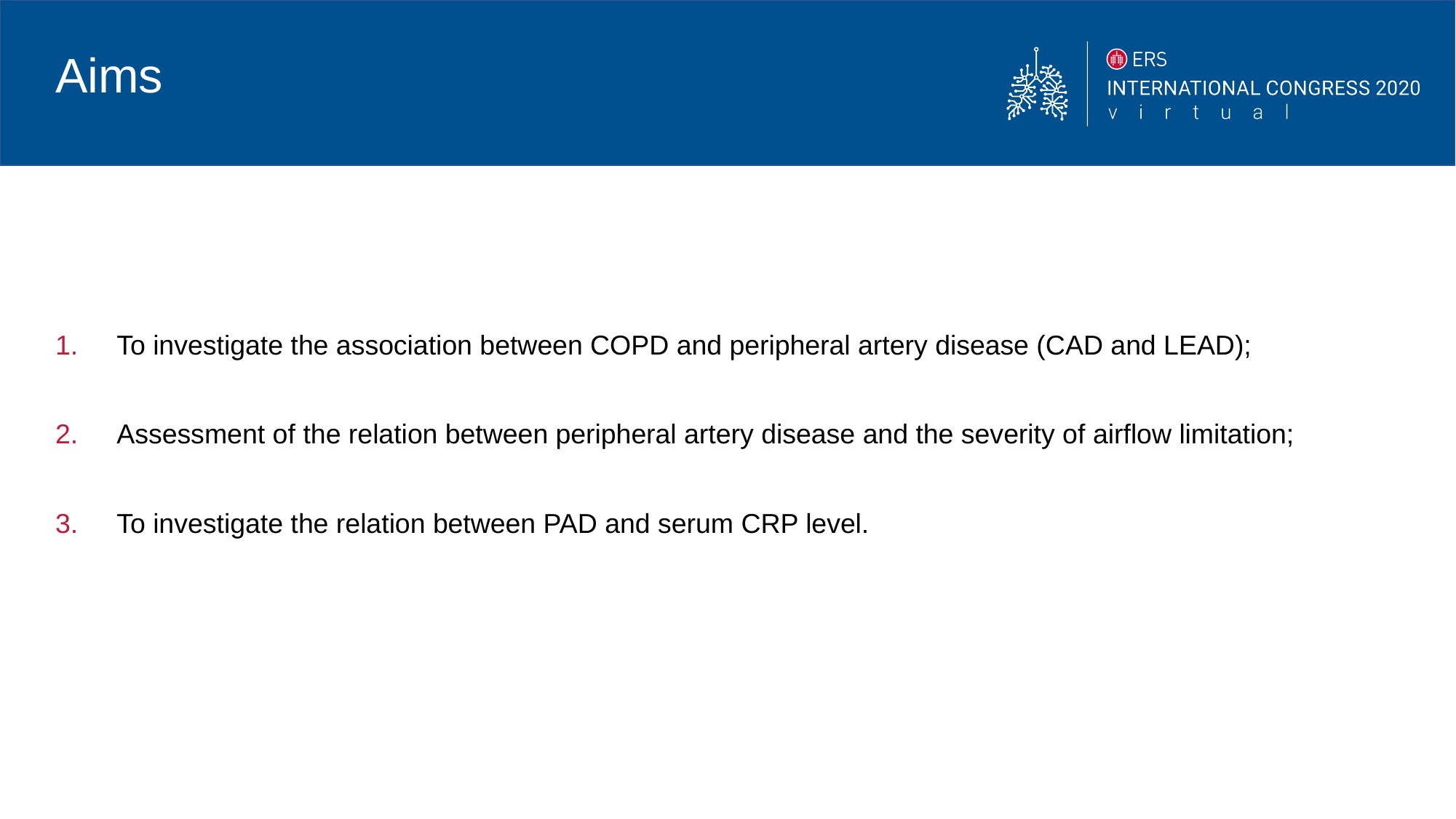

# Aims

To investigate the association between COPD and peripheral artery disease (CAD and LEAD);

Assessment of the relation between peripheral artery disease and the severity of airflow limitation;

To investigate the relation between PAD and serum CRP level.